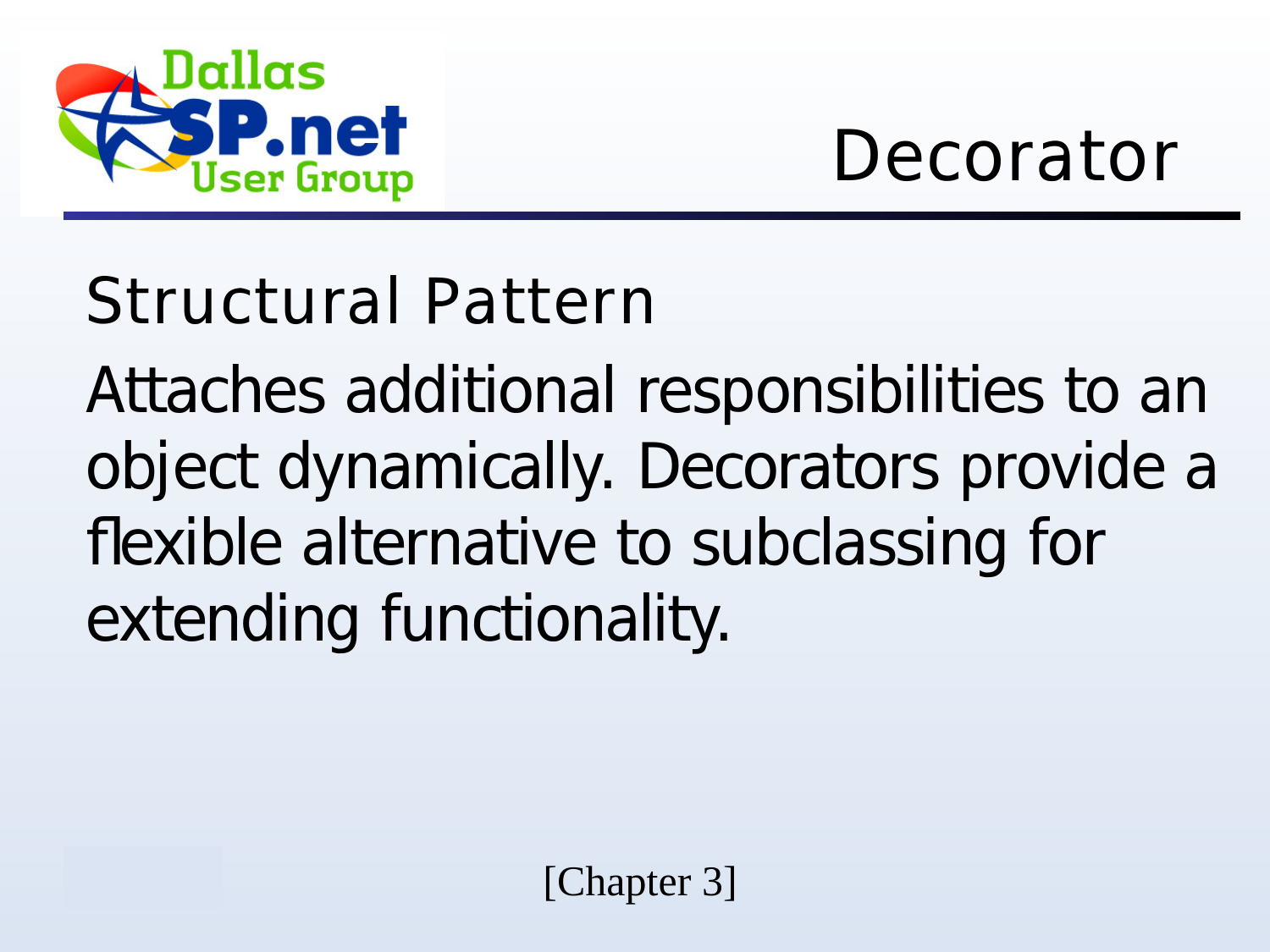

# Decorator
Structural Pattern
Attaches additional responsibilities to an object dynamically. Decorators provide a flexible alternative to subclassing for extending functionality.

[Chapter 3]